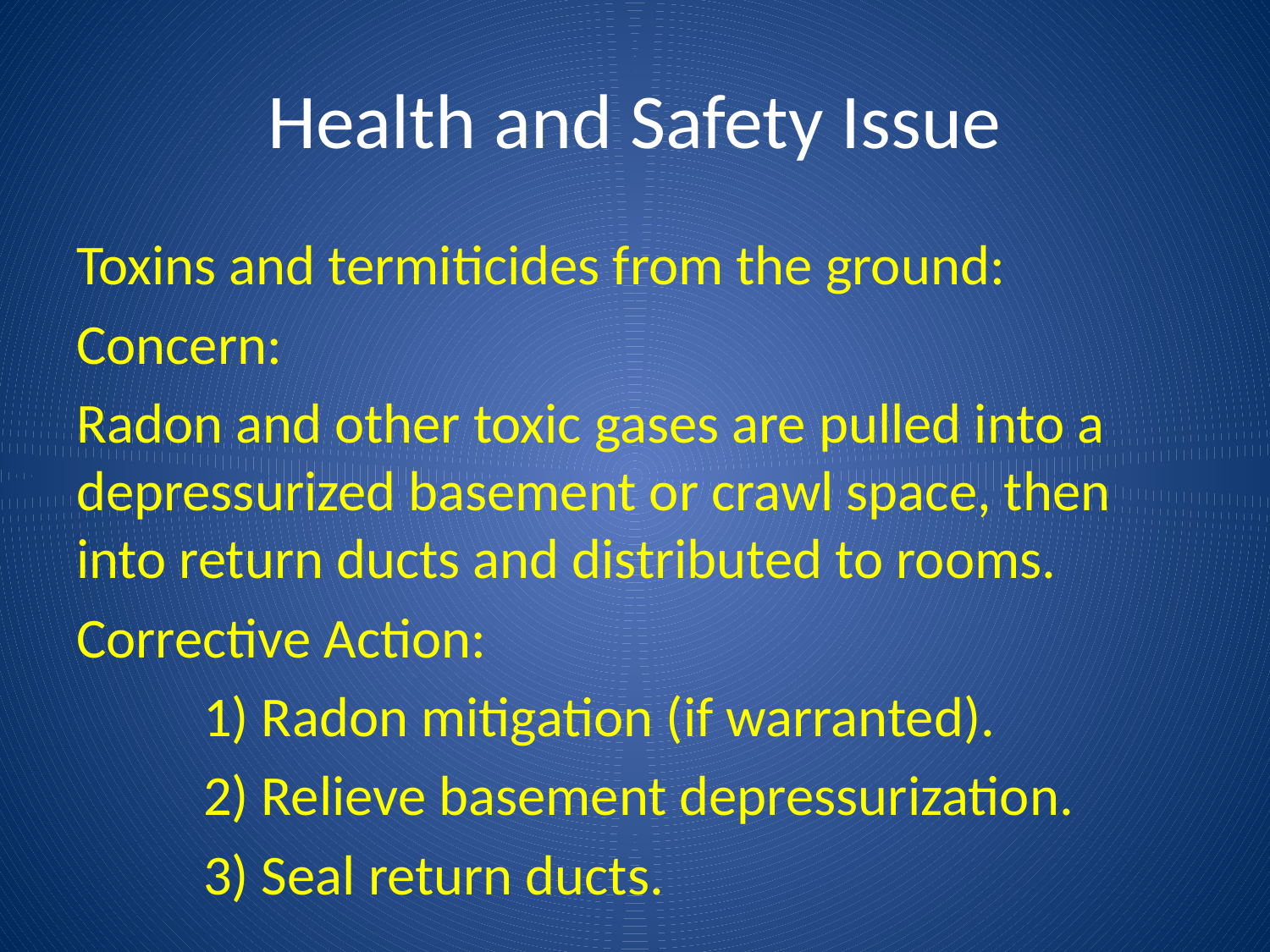

# Health and Safety Issue
Toxins and termiticides from the ground:
Concern:
Radon and other toxic gases are pulled into a depressurized basement or crawl space, then into return ducts and distributed to rooms.
Corrective Action:
	1) Radon mitigation (if warranted).
	2) Relieve basement depressurization.
	3) Seal return ducts.